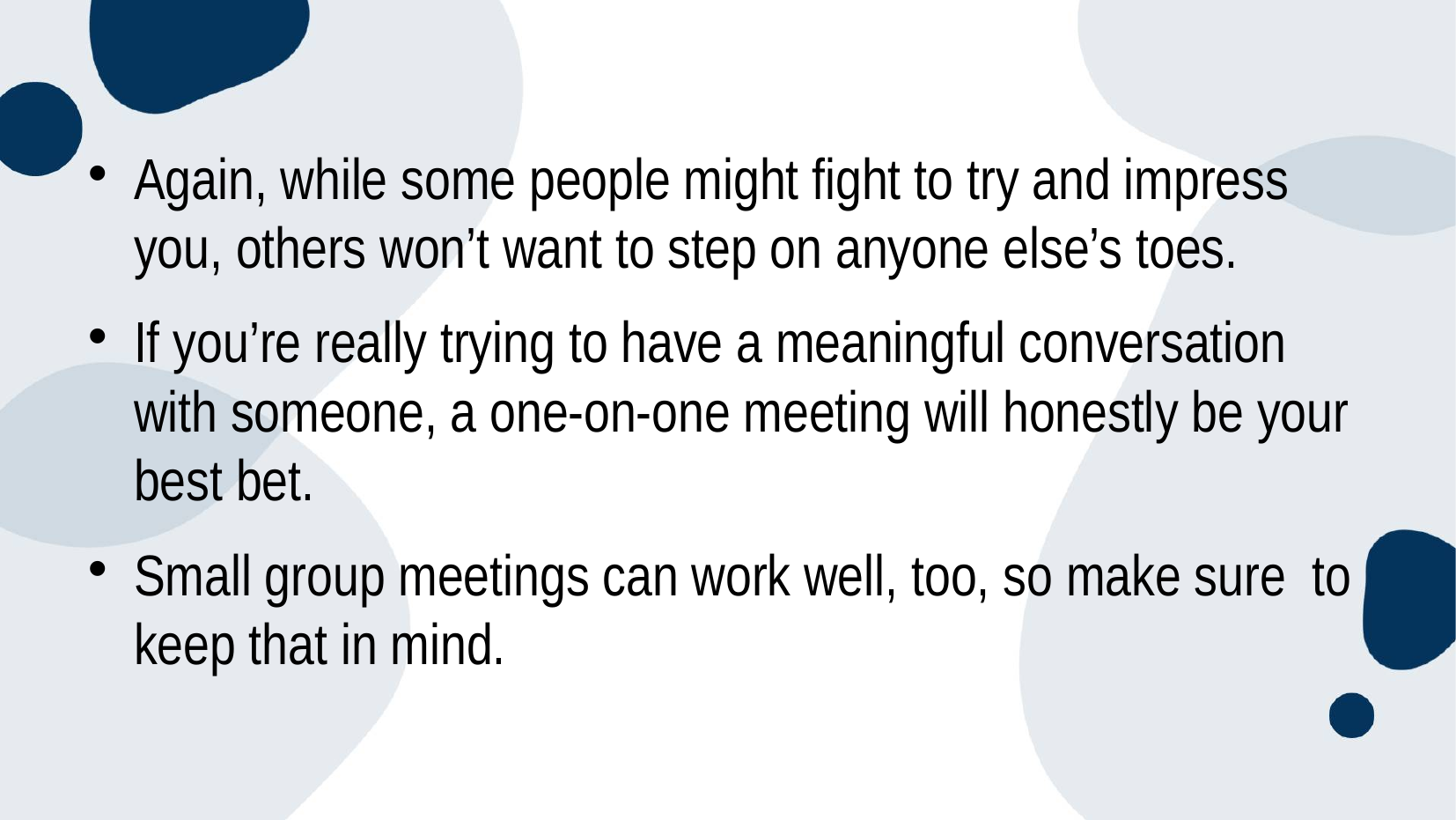

#
Again, while some people might fight to try and impress you, others won’t want to step on anyone else’s toes.
If you’re really trying to have a meaningful conversation with someone, a one-on-one meeting will honestly be your best bet.
Small group meetings can work well, too, so make sure  to keep that in mind.